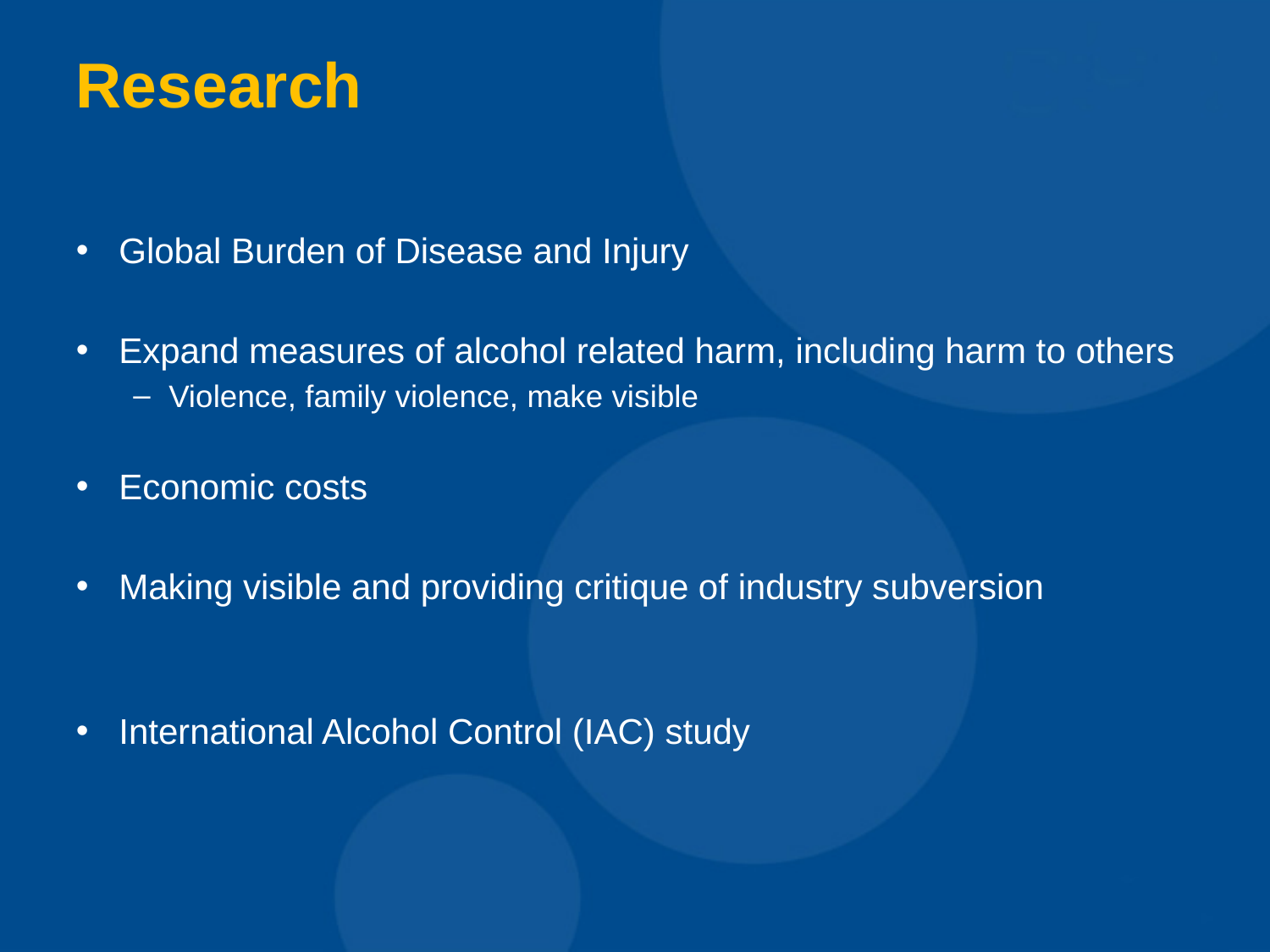

# Research
Global Burden of Disease and Injury

Expand measures of alcohol related harm, including harm to others
Violence, family violence, make visible

Economic costs

Making visible and providing critique of industry subversion

International Alcohol Control (IAC) study